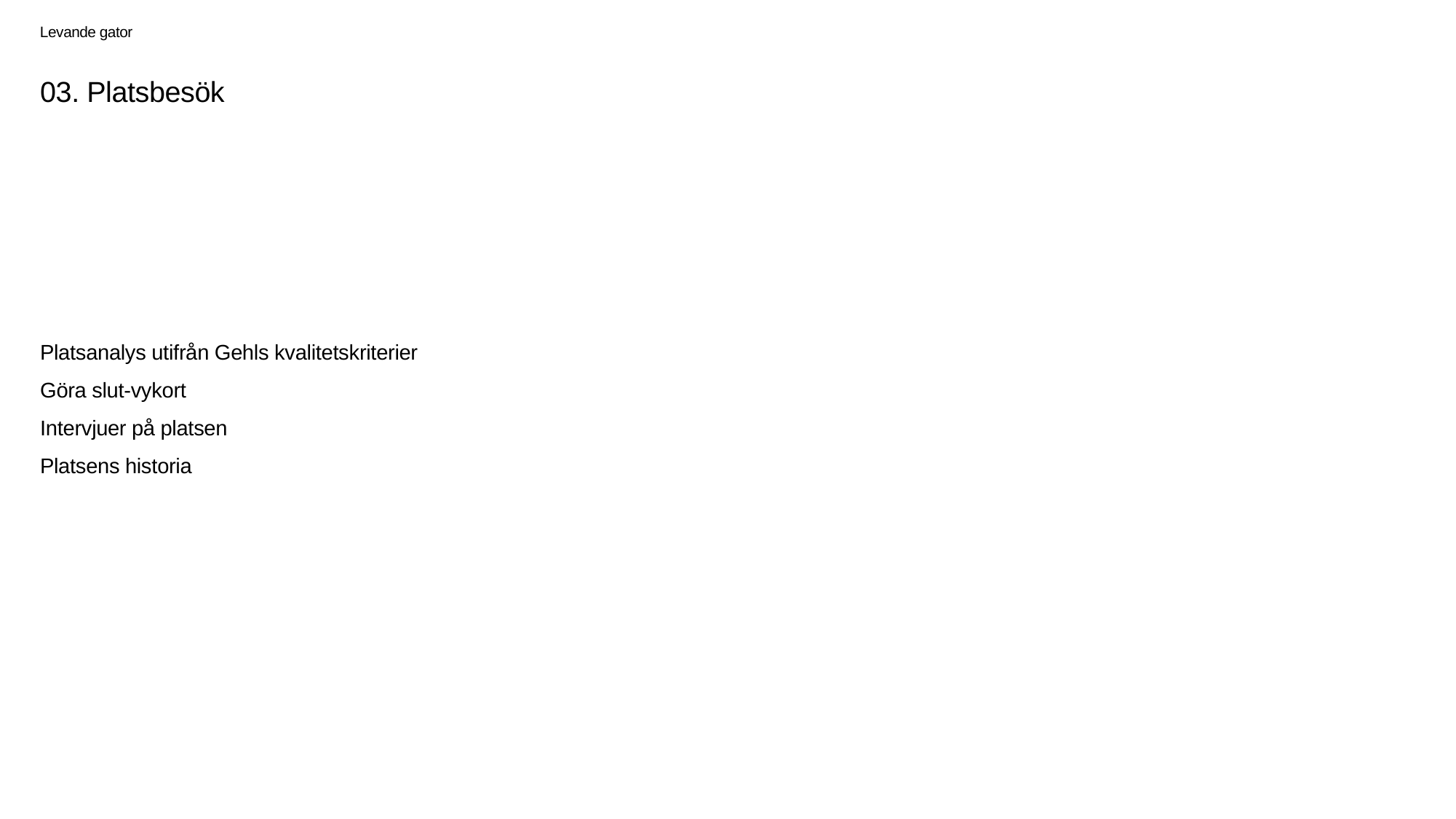

03. Platsbesök
Platsanalys utifrån Gehls kvalitetskriterier
Göra slut-vykort
Intervjuer på platsen
Platsens historia